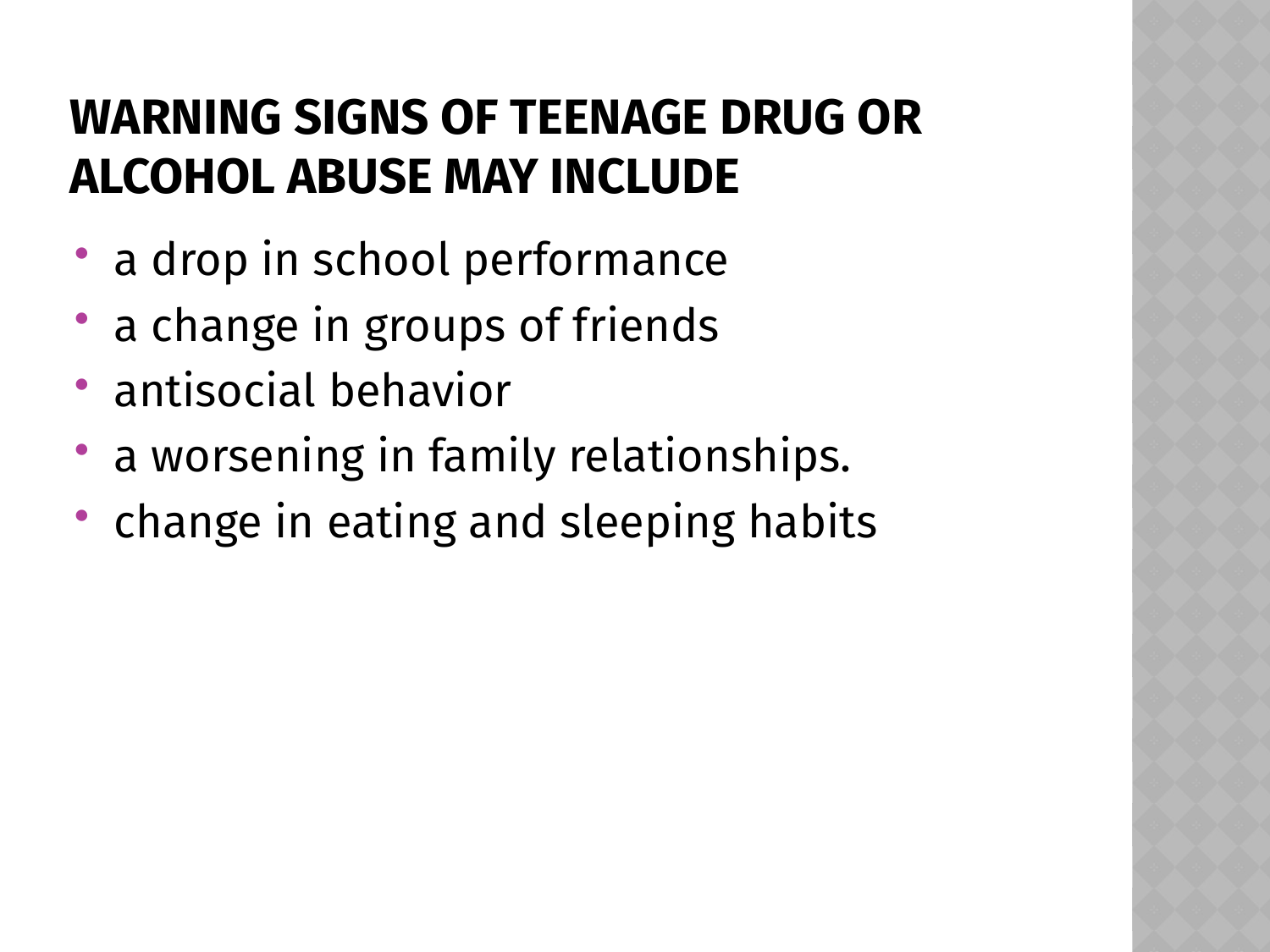

# Warning signs of teenage drug or alcohol abuse may include
a drop in school performance
a change in groups of friends
antisocial behavior
a worsening in family relationships.
change in eating and sleeping habits